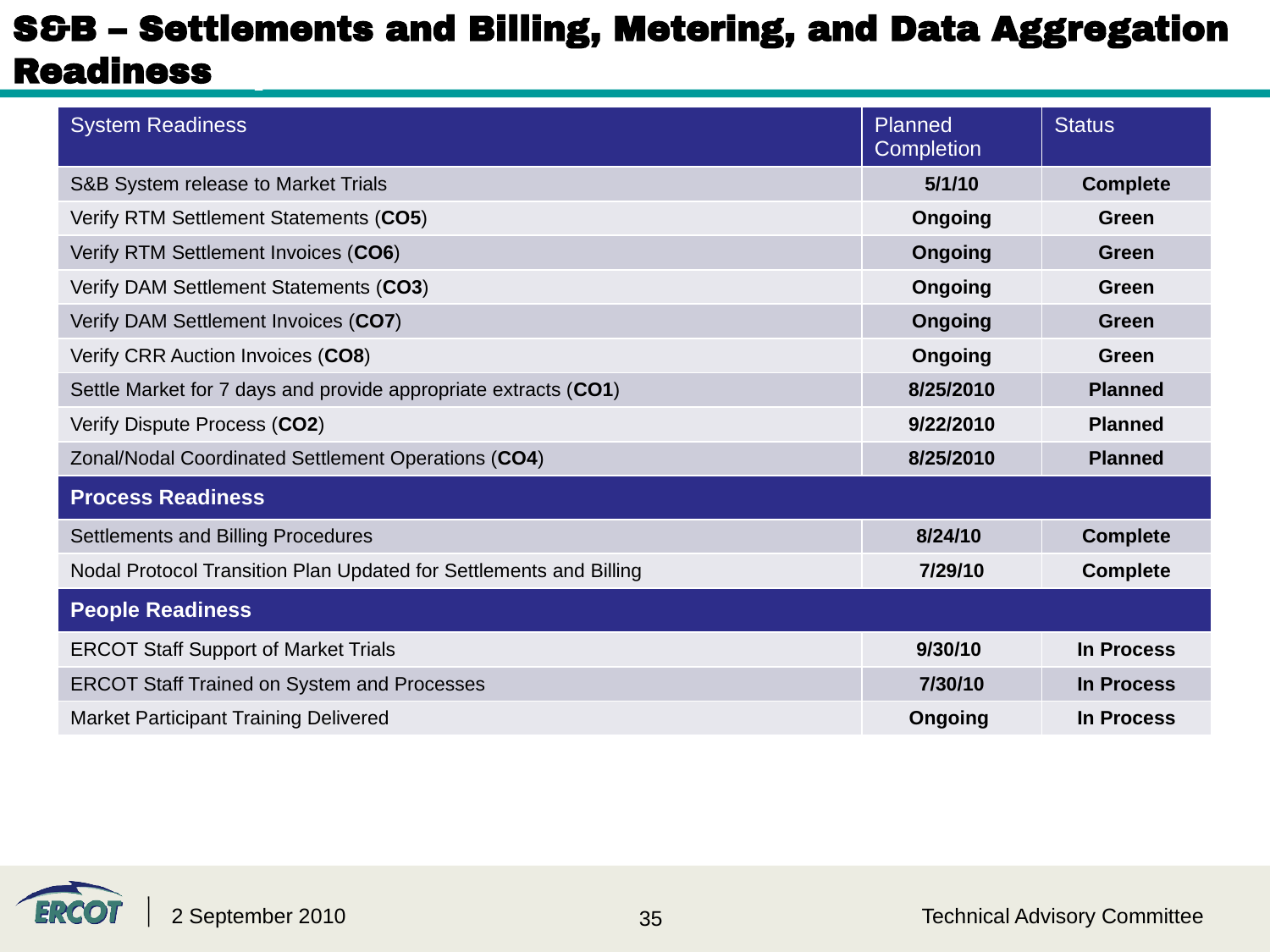

S&B – Settlements and Billing, Metering, and Data Aggregation Readiness Update
| System Readiness | Planned Completion | Status |
| --- | --- | --- |
| S&B System release to Market Trials | 5/1/10 | Complete |
| Verify RTM Settlement Statements (CO5) | Ongoing | Green |
| Verify RTM Settlement Invoices (CO6) | Ongoing | Green |
| Verify DAM Settlement Statements (CO3) | Ongoing | Green |
| Verify DAM Settlement Invoices (CO7) | Ongoing | Green |
| Verify CRR Auction Invoices (CO8) | Ongoing | Green |
| Settle Market for 7 days and provide appropriate extracts (CO1) | 8/25/2010 | Planned |
| Verify Dispute Process (CO2) | 9/22/2010 | Planned |
| Zonal/Nodal Coordinated Settlement Operations (CO4) | 8/25/2010 | Planned |
| Process Readiness |  |  |
| Settlements and Billing Procedures | 8/24/10 | Complete |
| Nodal Protocol Transition Plan Updated for Settlements and Billing | 7/29/10 | Complete |
| People Readiness |  |  |
| ERCOT Staff Support of Market Trials | 9/30/10 | In Process |
| ERCOT Staff Trained on System and Processes | 7/30/10 | In Process |
| Market Participant Training Delivered | Ongoing | In Process |
2 September 2010
Technical Advisory Committee